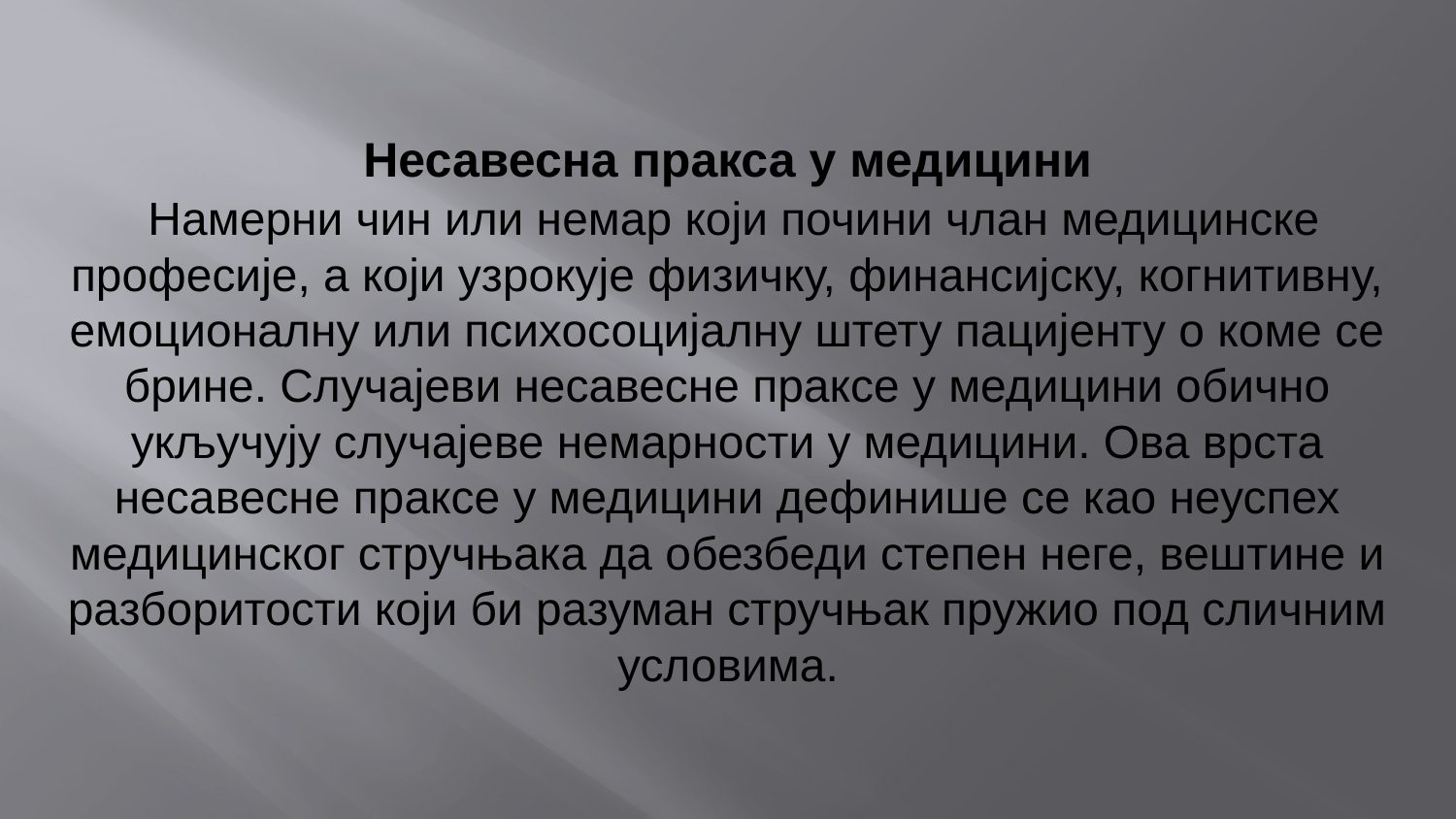

# Несавесна пракса у медицини Намерни чин или немар који почини члан медицинске професије, а који узрокује физичку, финансијску, когнитивну, емоционалну или психосоцијалну штету пацијенту о коме се брине. Случајеви несавесне праксе у медицини обично укључују случајеве немарности у медицини. Ова врста несавесне праксе у медицини дефинише се као неуспех медицинског стручњака да обезбеди степен неге, вештине и разборитости који би разуман стручњак пружио под сличним условима.